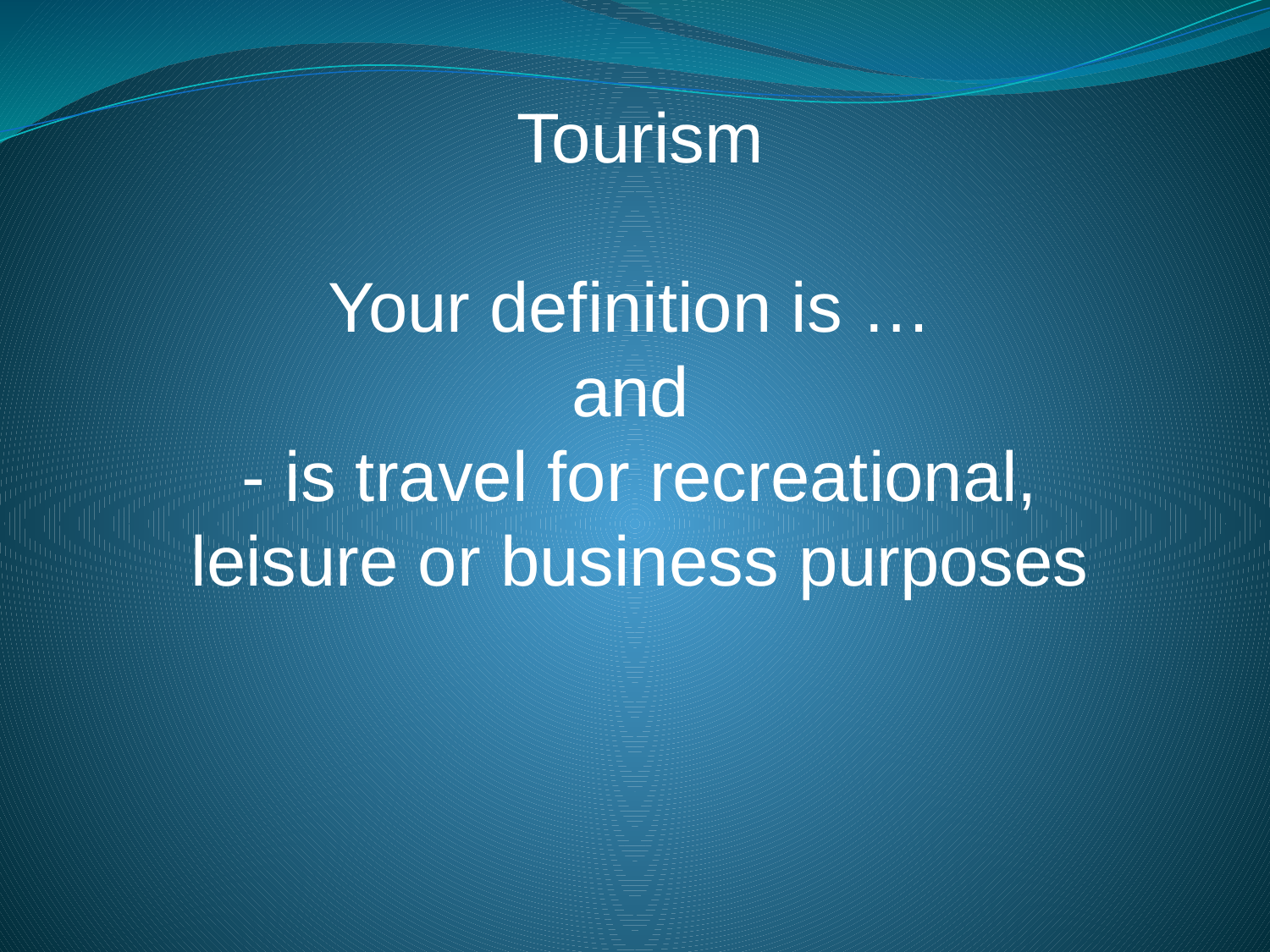

Tourism

Your definition is …
 and
- is travel for recreational, leisure or business purposes